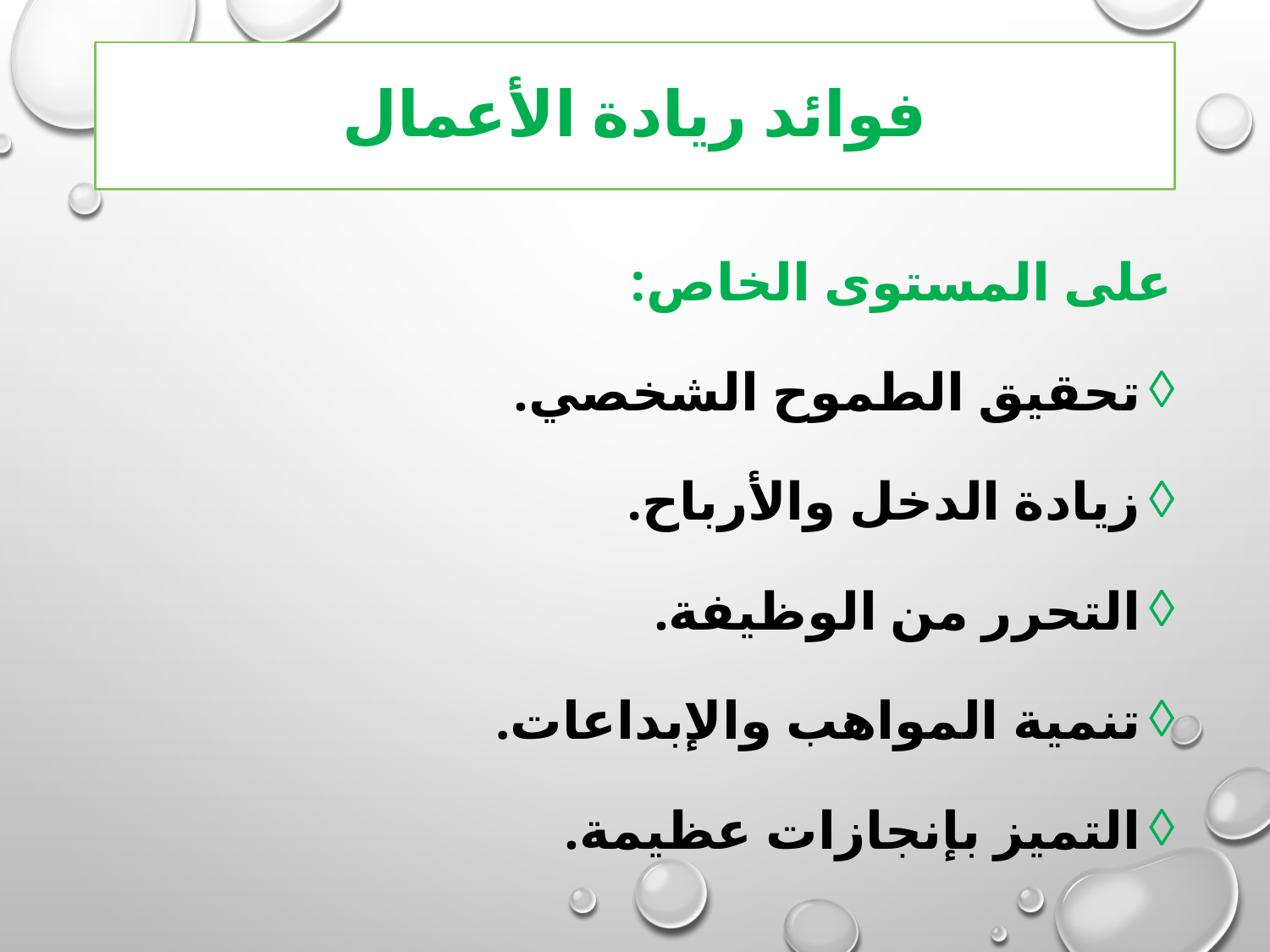

# فوائد ريادة الأعمال
على المستوى الخاص:
تحقيق الطموح الشخصي.
زيادة الدخل والأرباح.
التحرر من الوظيفة.
تنمية المواهب والإبداعات.
التميز بإنجازات عظيمة.